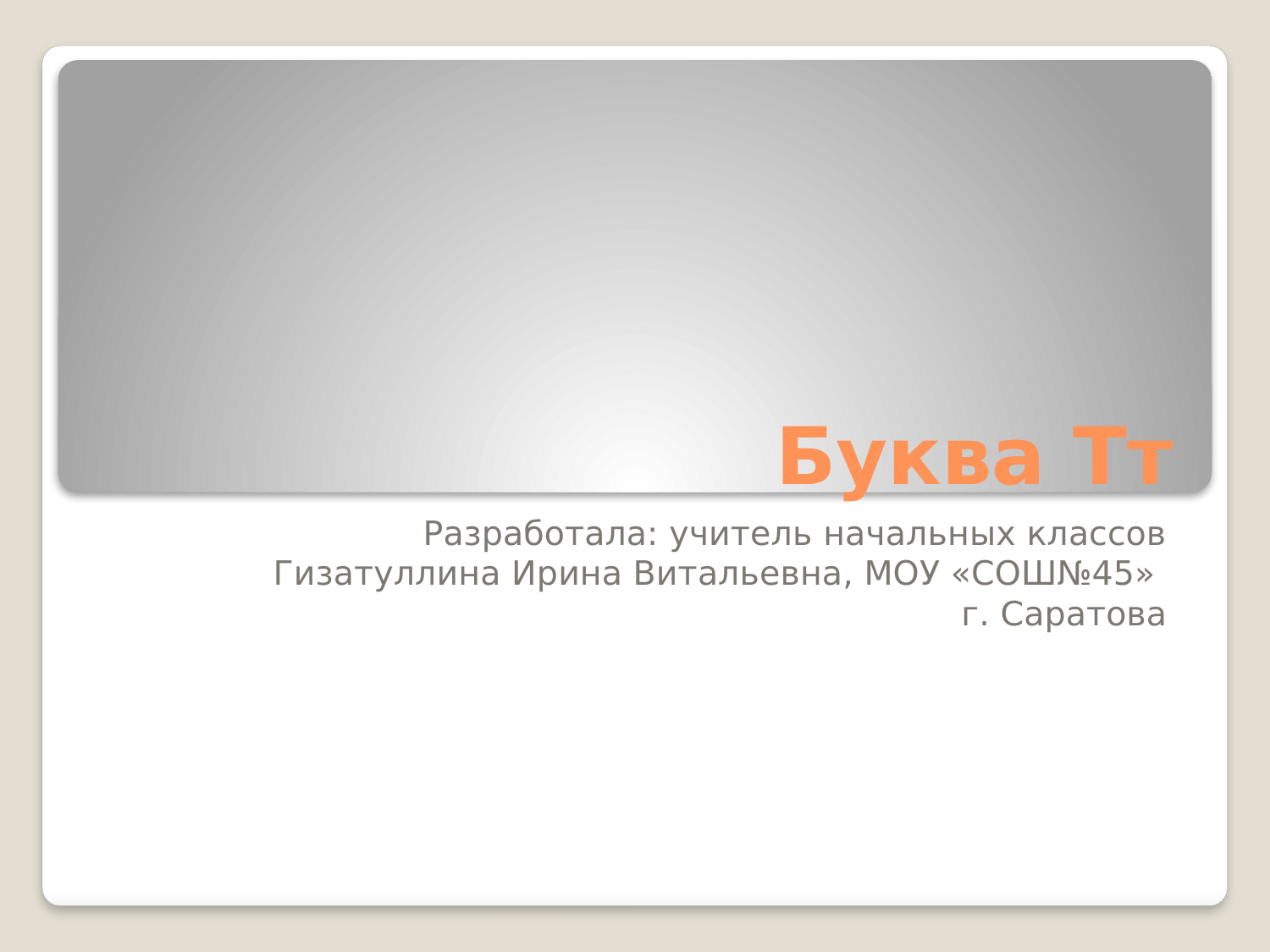

# Буква Тт
Разработала: учитель начальных классов
 Гизатуллина Ирина Витальевна, МОУ «СОШ№45»
г. Саратова